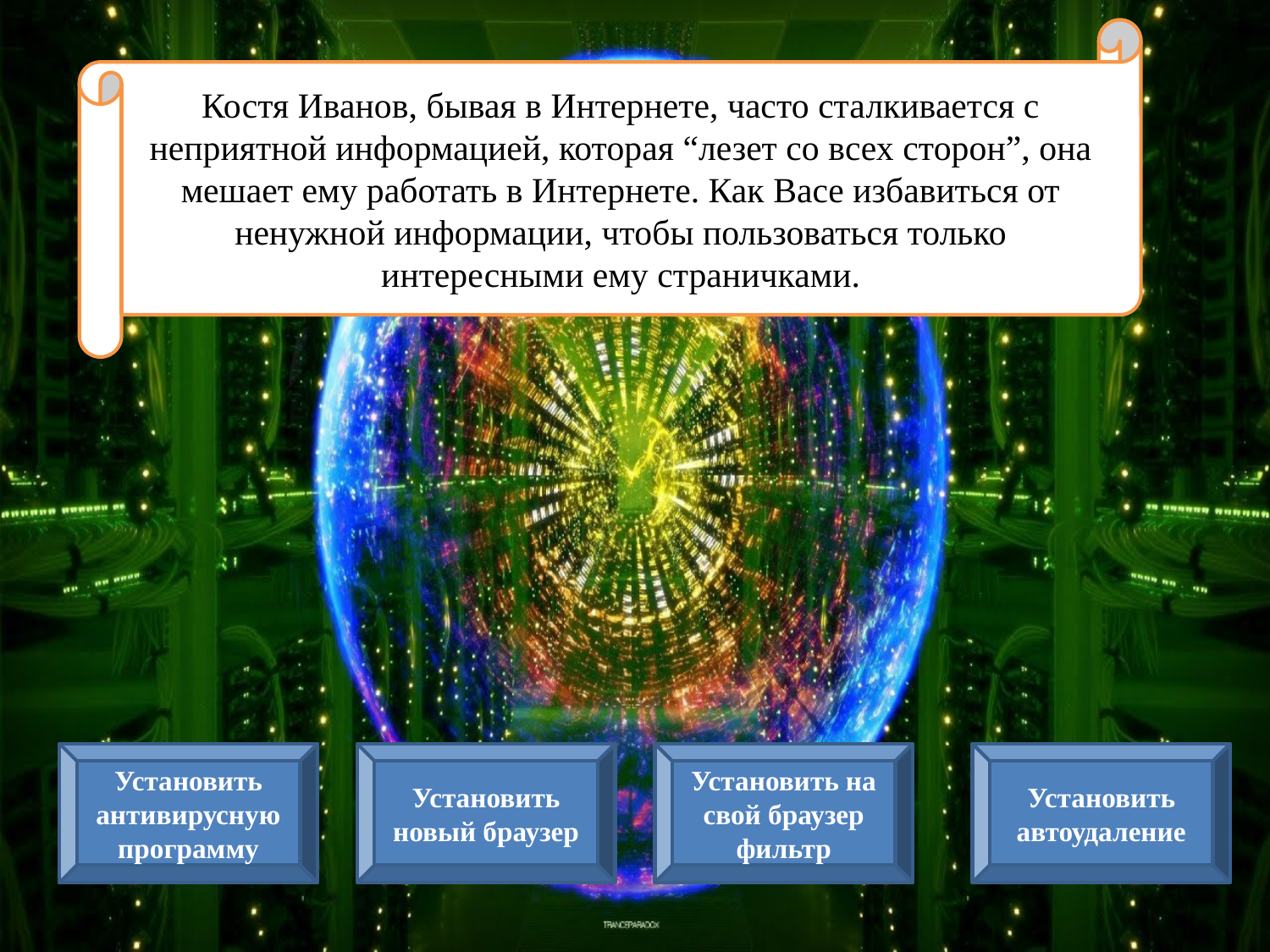

Костя Иванов, бывая в Интернете, часто сталкивается с неприятной информацией, которая “лезет со всех сторон”, она мешает ему работать в Интернете. Как Васе избавиться от ненужной информации, чтобы пользоваться только интересными ему страничками.
Установить антивирусную программу
Установить новый браузер
Установить на свой браузер фильтр
Установить автоудаление